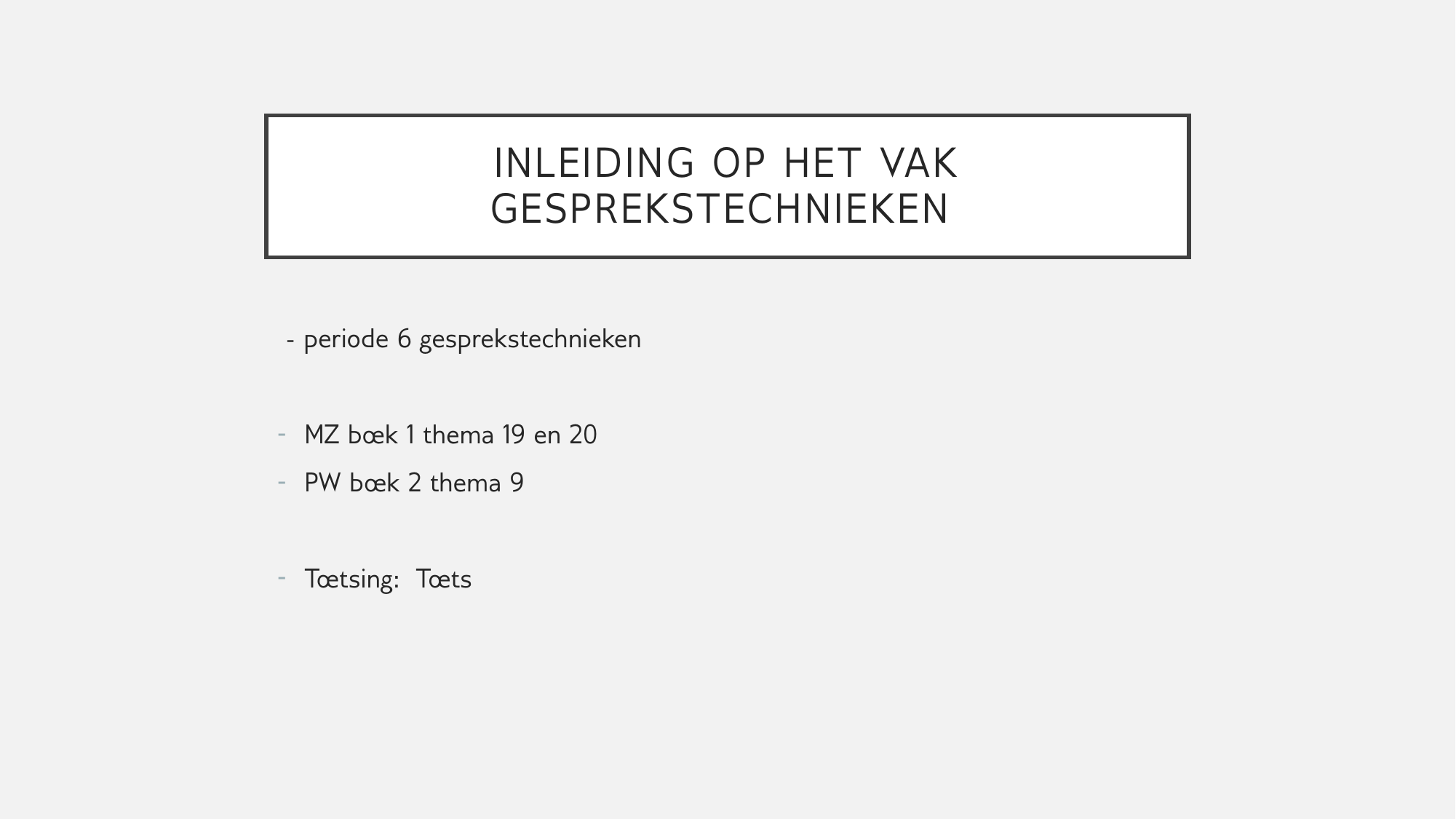

# Inleiding op het vak gesprekstechnieken
 - periode 6 gesprekstechnieken

MZ boek 1 thema 19 en 20
PW boek 2 thema 9

Toetsing:  Toets